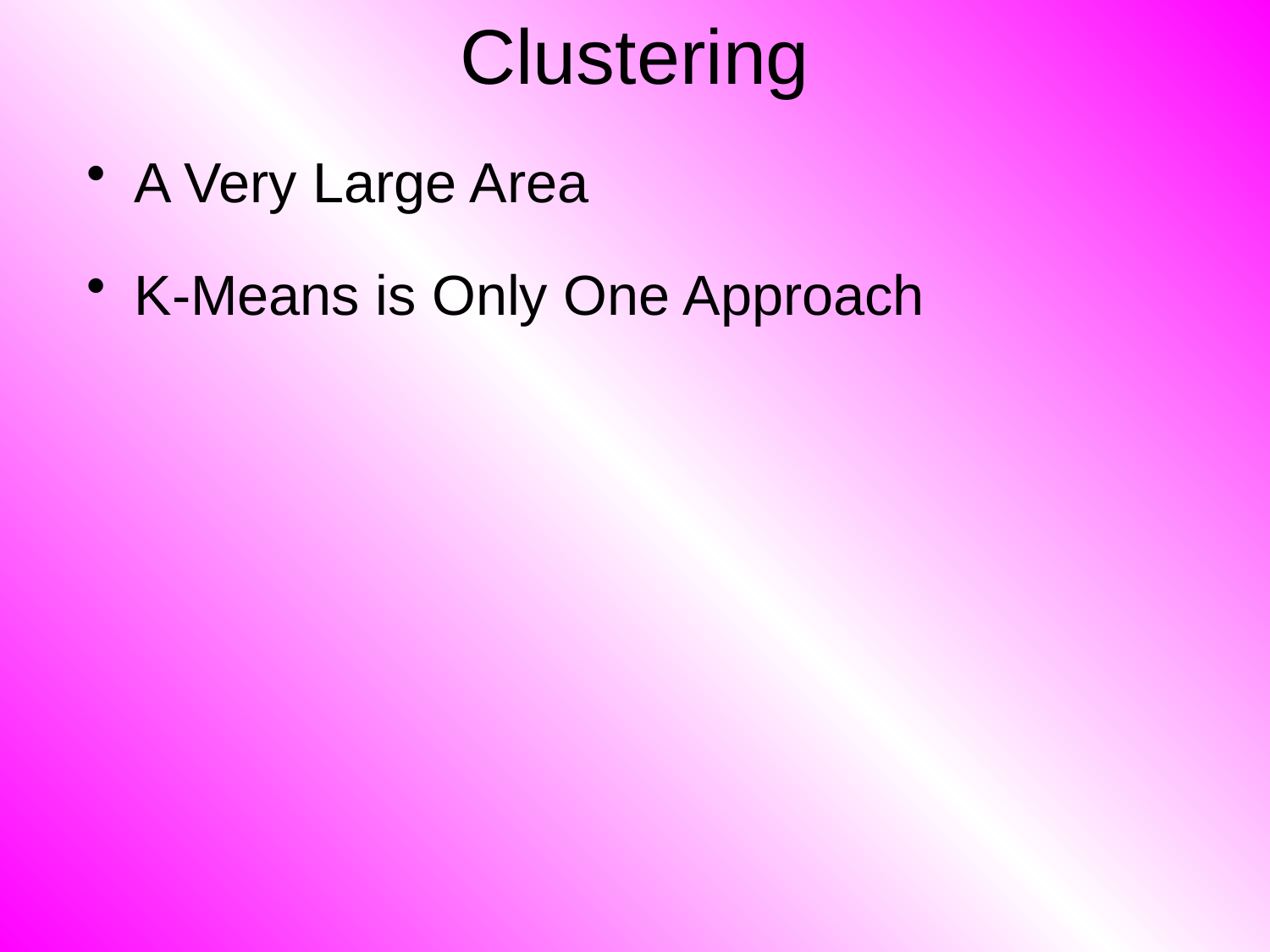

# Clustering
A Very Large Area
K-Means is Only One Approach